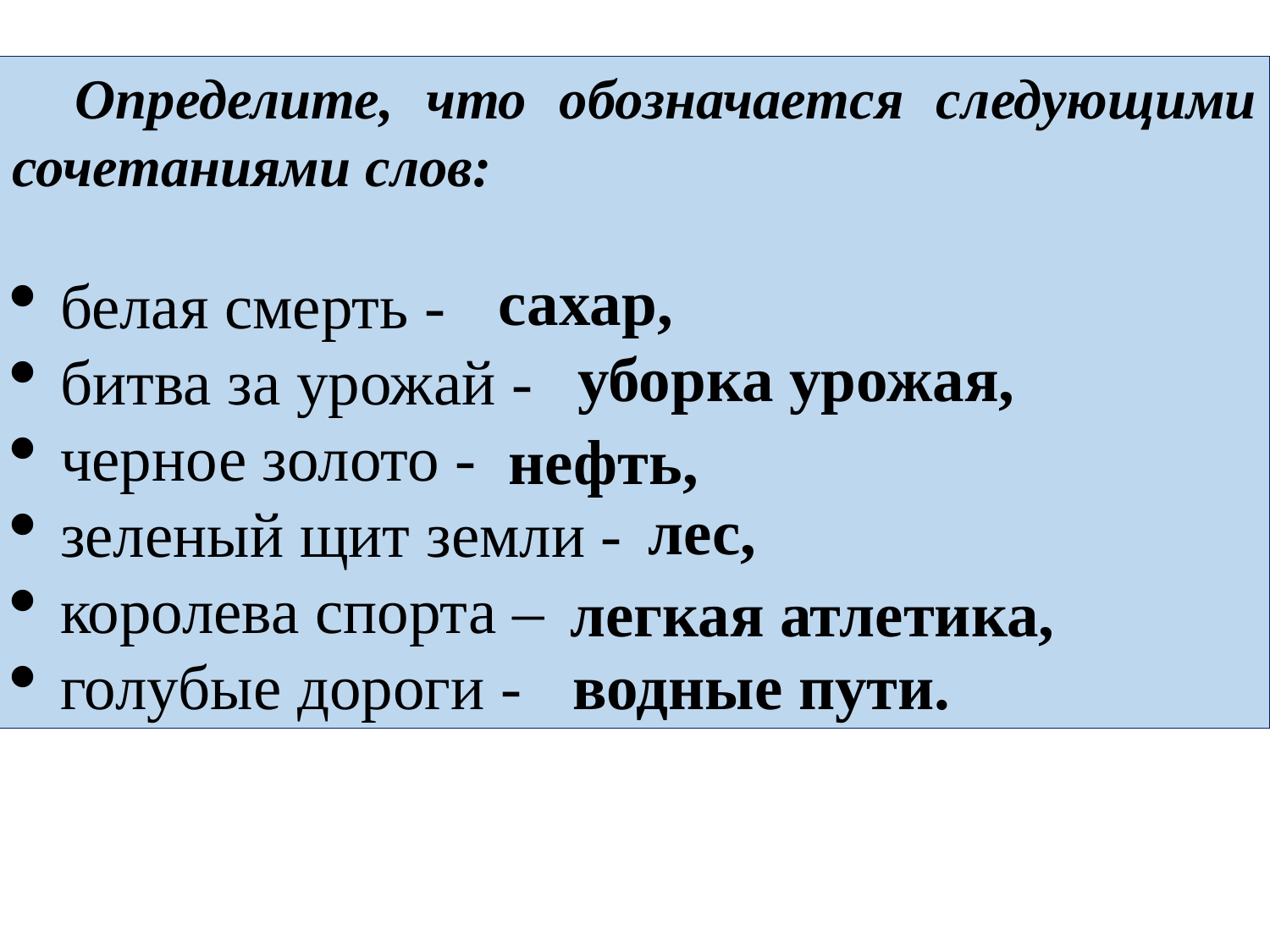

Определите, что обозначается следующими сочетаниями слов:

белая смерть -
битва за урожай -
черное золото -
зеленый щит земли -
королева спорта –
голубые дороги -
сахар,
уборка урожая,
нефть,
лес,
легкая атлетика,
водные пути.